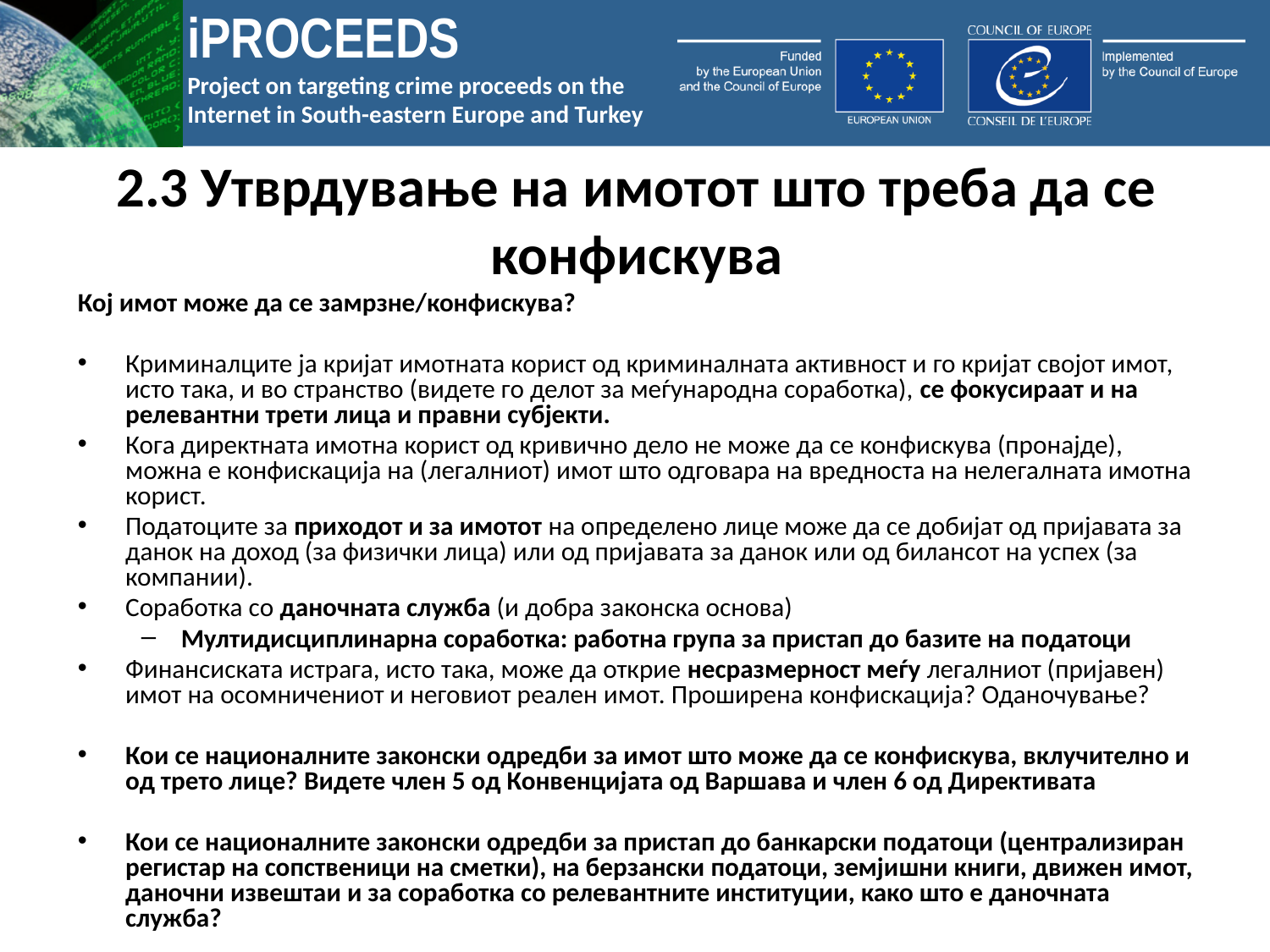

# 2.3 Утврдување на имотот што треба да се конфискува

Кој имот може да се замрзне/конфискува?

Криминалците ја кријат имотната корист од криминалната активност и го кријат својот имот, исто така, и во странство (видете го делот за меѓународна соработка), се фокусираат и на релевантни трети лица и правни субјекти.
Кога директната имотна корист од кривично дело не може да се конфискува (пронајде), можна е конфискација на (легалниот) имот што одговара на вредноста на нелегалната имотна корист.
Податоците за приходот и за имотот на определено лице може да се добијат од пријавата за данок на доход (за физички лица) или од пријавата за данок или од билансот на успех (за компании).
Соработка со даночната служба (и добра законска основа)
Мултидисциплинарна соработка: работна група за пристап до базите на податоци
Финансиската истрага, исто така, може да открие несразмерност меѓу легалниот (пријавен) имот на осомничениот и неговиот реален имот. Проширена конфискација? Оданочување?

Кои се националните законски одредби за имот што може да се конфискува, вклучително и од трето лице? Видете член 5 од Конвенцијата од Варшава и член 6 од Директивата

Кои се националните законски одредби за пристап до банкарски податоци (централизиран регистар на сопственици на сметки), на берзански податоци, земјишни книги, движен имот, даночни извештаи и за соработка со релевантните институции, како што е даночната служба?